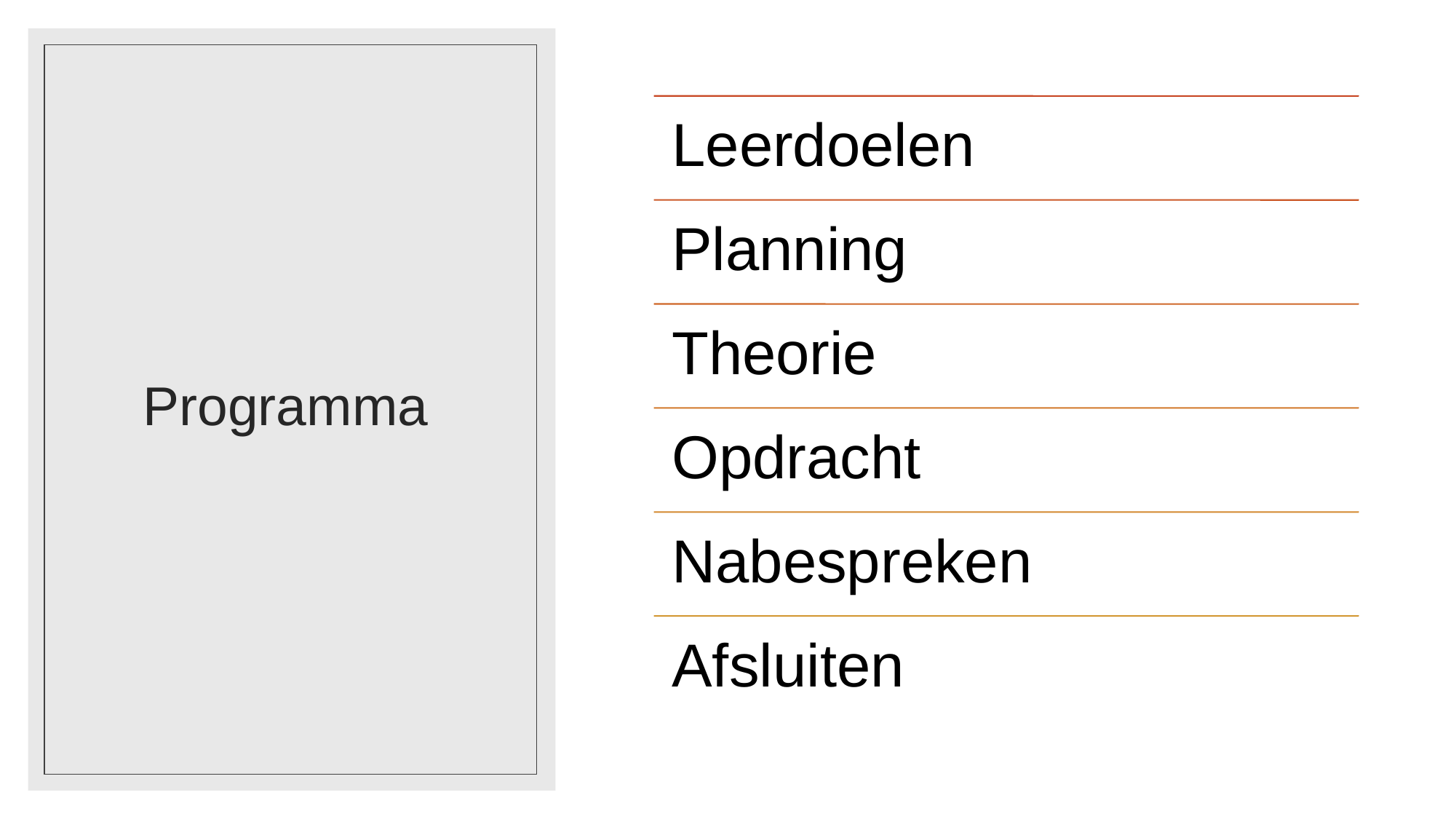

# Programma
Leerdoelen
Planning
Theorie
Opdracht
Nabespreken
Afsluiten